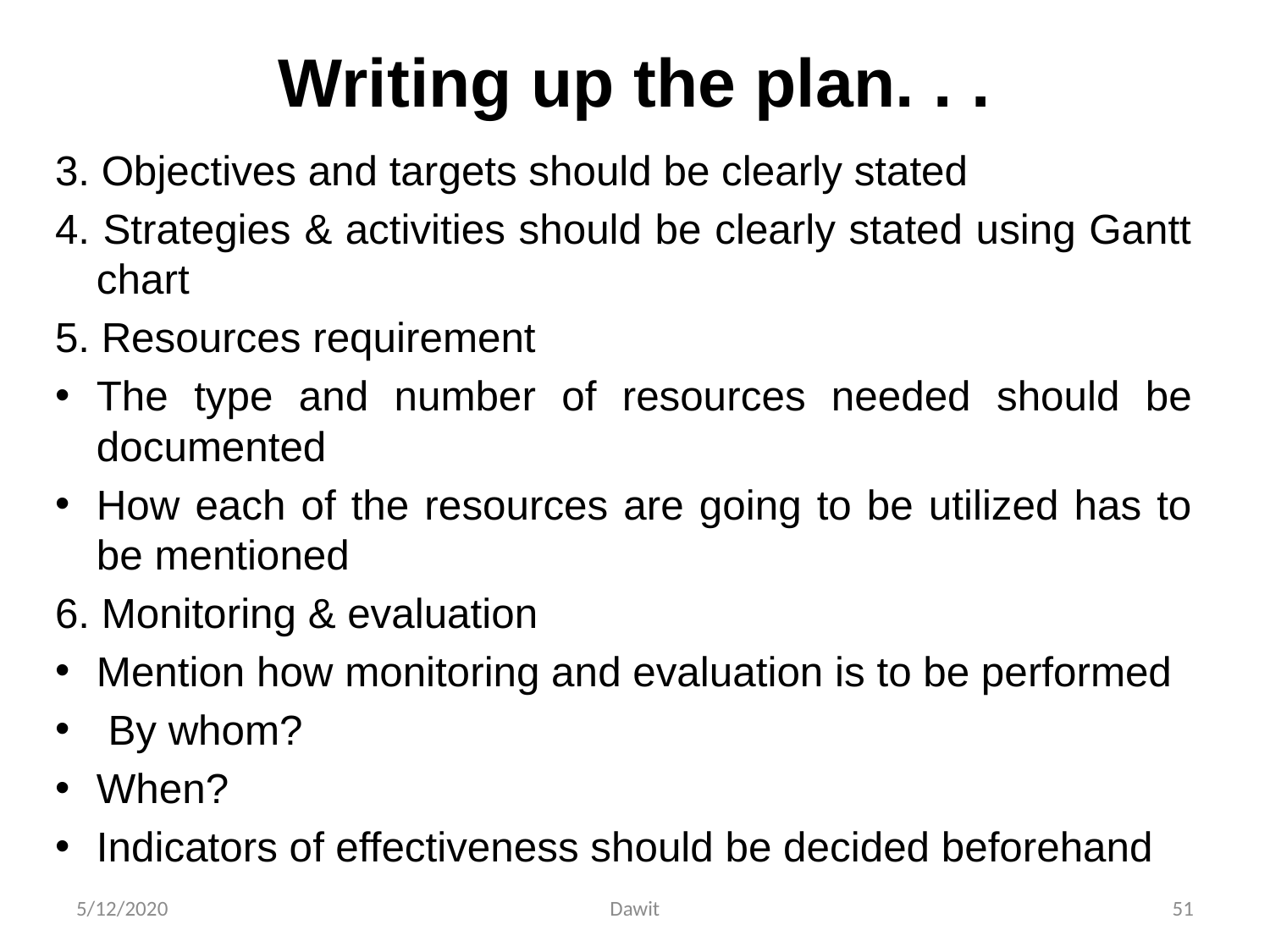

# Writing up the plan. . .
3. Objectives and targets should be clearly stated
4. Strategies & activities should be clearly stated using Gantt chart
5. Resources requirement
The type and number of resources needed should be documented
How each of the resources are going to be utilized has to be mentioned
6. Monitoring & evaluation
Mention how monitoring and evaluation is to be performed
 By whom?
When?
Indicators of effectiveness should be decided beforehand
5/12/2020
Dawit
51